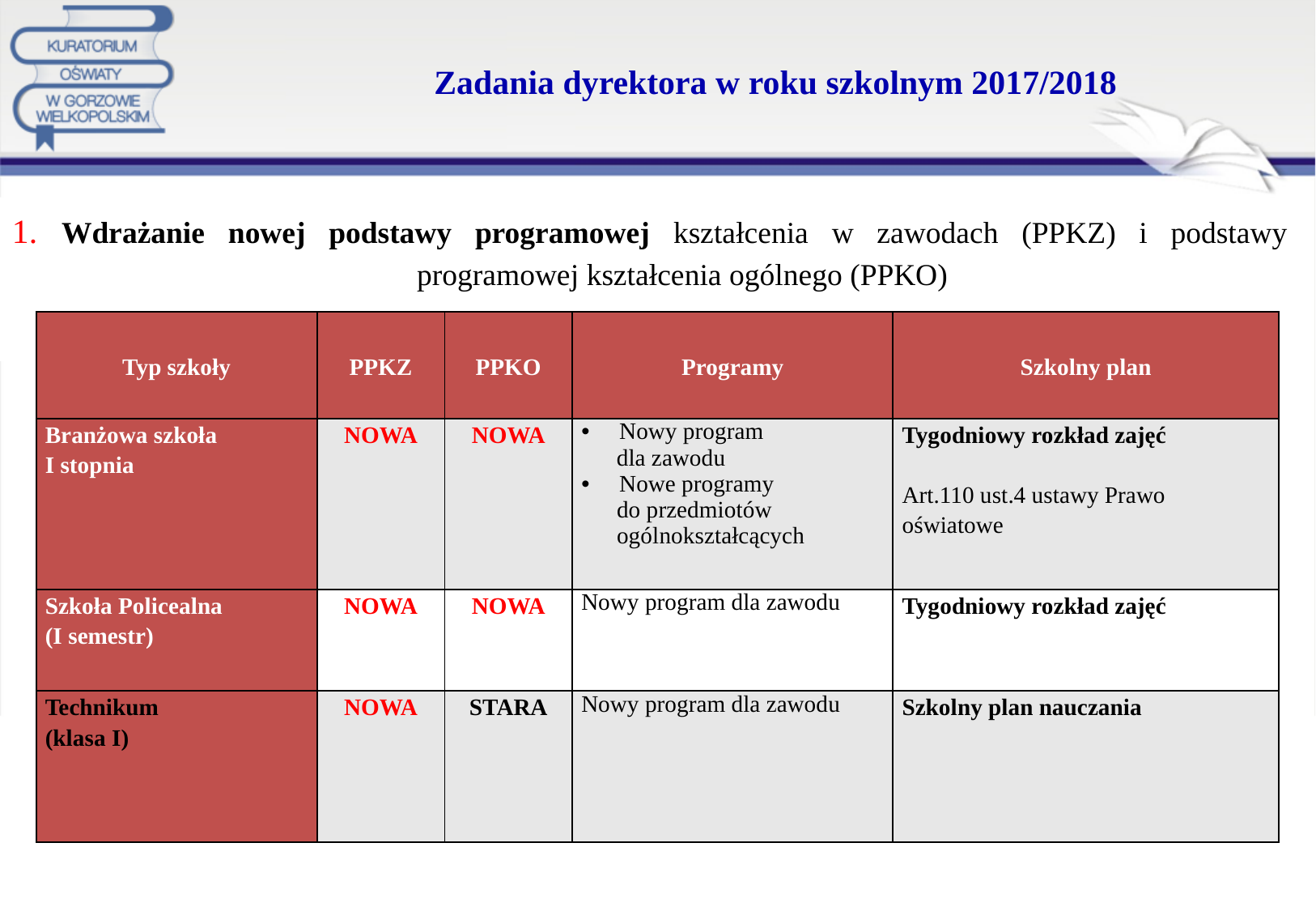

# Zadania dyrektora w roku szkolnym 2017/2018
1. Wdrażanie nowej podstawy programowej kształcenia w zawodach (PPKZ) i podstawy programowej kształcenia ogólnego (PPKO)

| Typ szkoły | PPKZ | PPKO | Programy | Szkolny plan |
| --- | --- | --- | --- | --- |
| Branżowa szkoła I stopnia | NOWA | NOWA | Nowy program dla zawodu Nowe programy do przedmiotów ogólnokształcących | Tygodniowy rozkład zajęć   Art.110 ust.4 ustawy Prawo oświatowe |
| Szkoła Policealna (I semestr) | NOWA | NOWA | Nowy program dla zawodu | Tygodniowy rozkład zajęć |
| Technikum (klasa I) | NOWA | STARA | Nowy program dla zawodu | Szkolny plan nauczania |